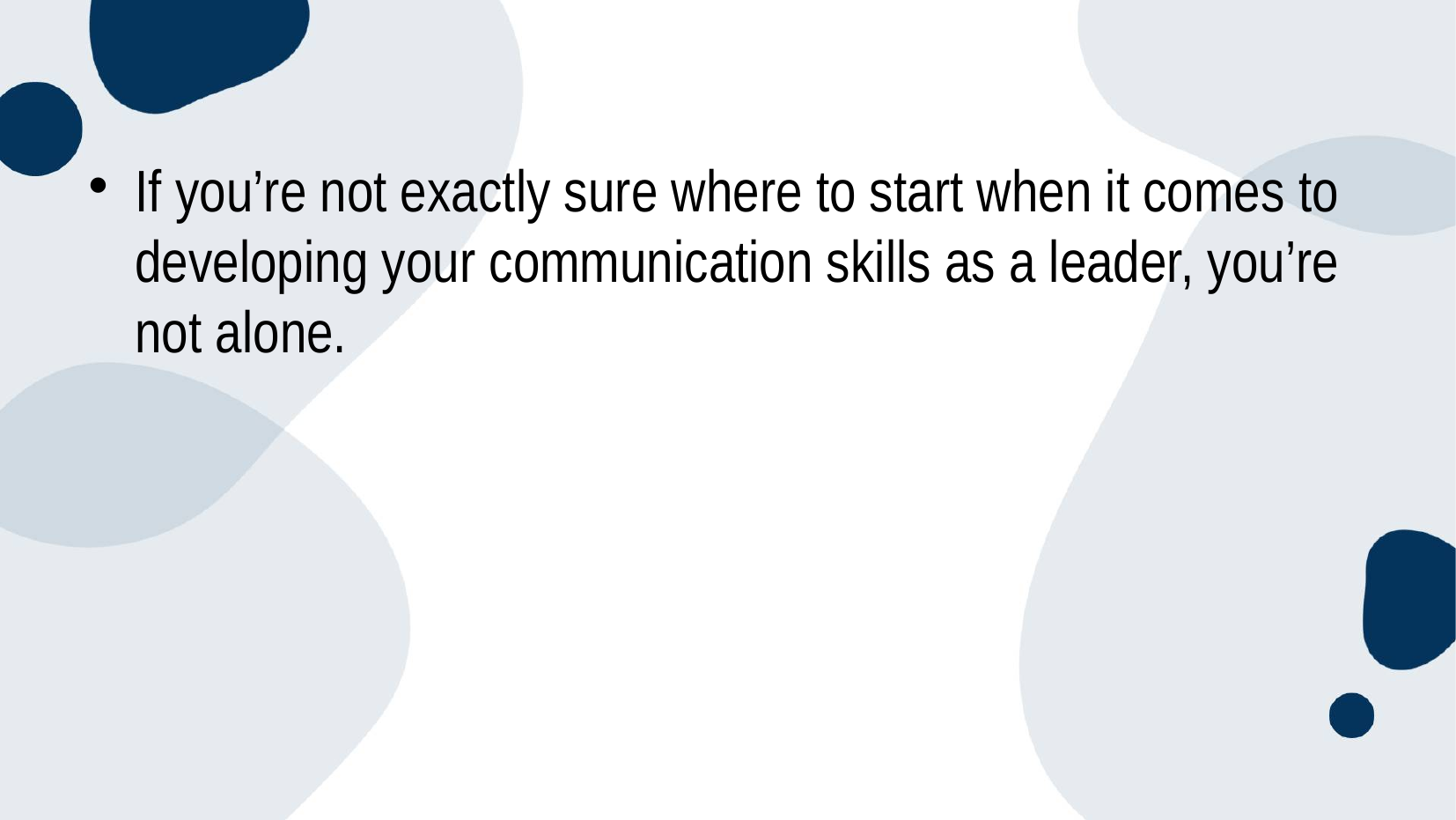

#
If you’re not exactly sure where to start when it comes to developing your communication skills as a leader, you’re not alone.